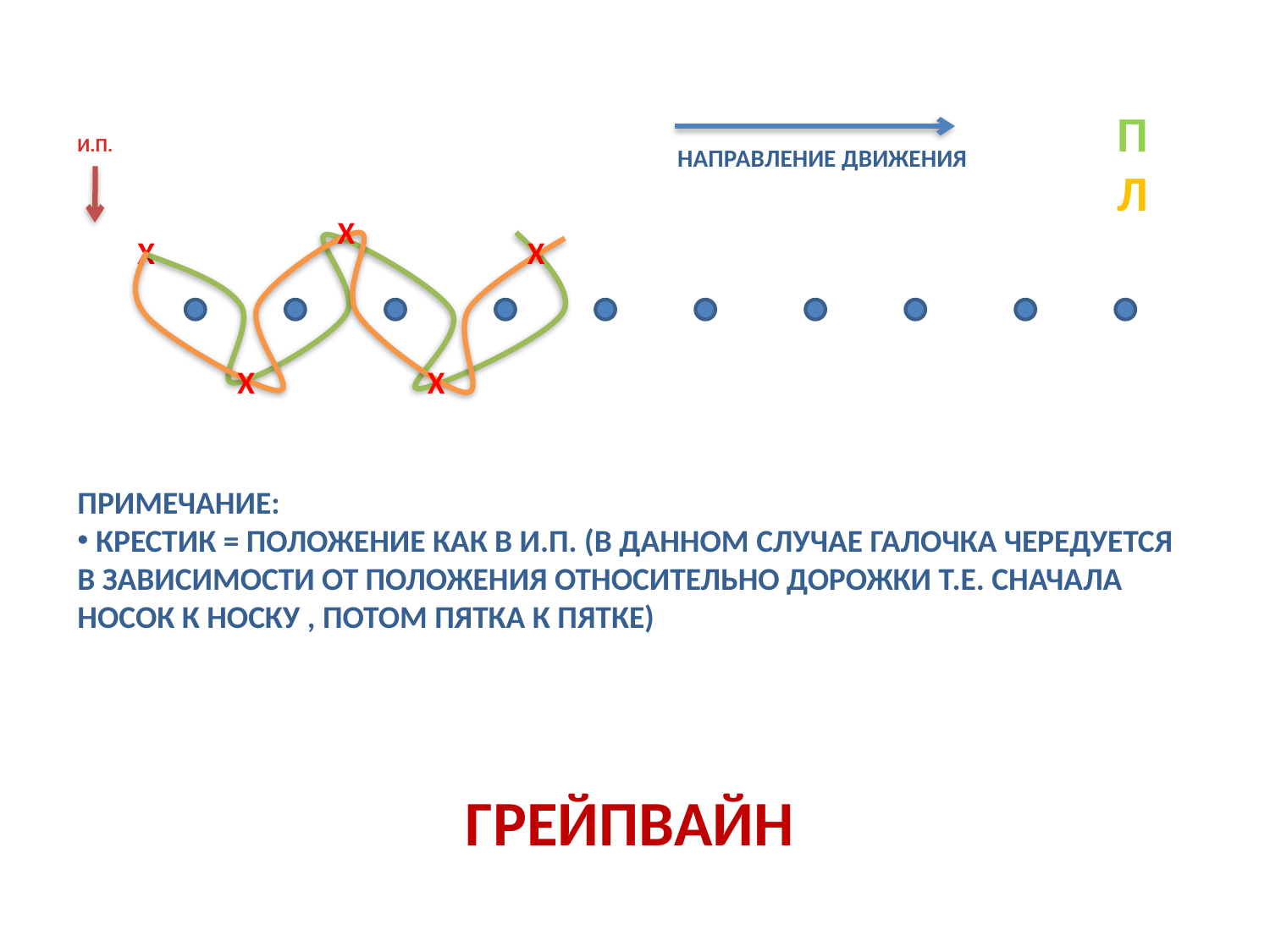

П
Л
И.П.
НАПРАВЛЕНИЕ ДВИЖЕНИЯ
Х
Х
Х

Х
Х
ПРИМЕЧАНИЕ:
 КРЕСТИК = ПОЛОЖЕНИЕ КАК В И.П. (В ДАННОМ СЛУЧАЕ ГАЛОЧКА ЧЕРЕДУЕТСЯ В ЗАВИСИМОСТИ ОТ ПОЛОЖЕНИЯ ОТНОСИТЕЛЬНО ДОРОЖКИ Т.Е. СНАЧАЛА НОСОК К НОСКУ , ПОТОМ ПЯТКА К ПЯТКЕ)
ГРЕЙПВАЙН